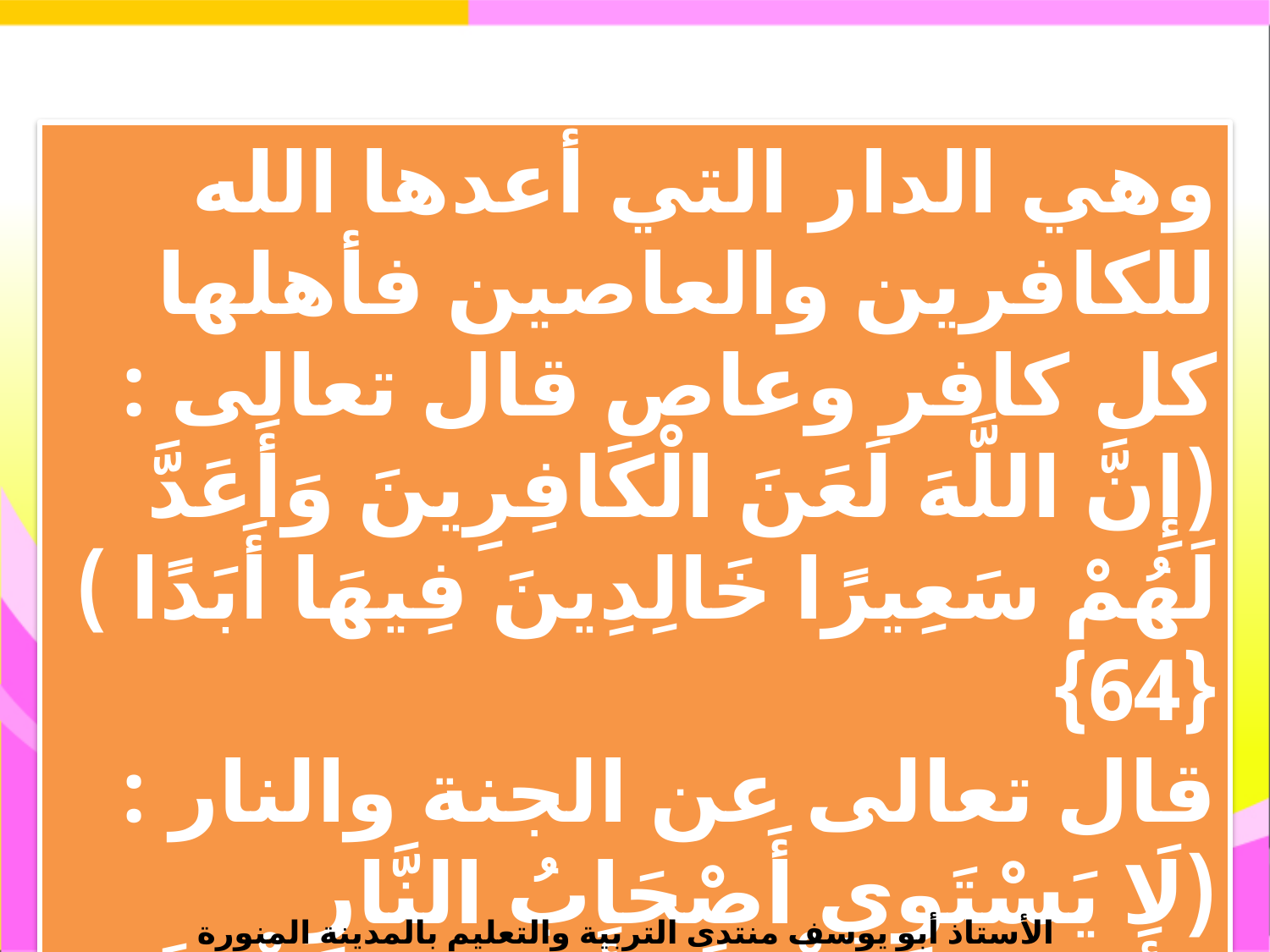

وهي الدار التي أعدها الله للكافرين والعاصين فأهلها كل كافر وعاص قال تعالى : (إِنَّ اللَّهَ لَعَنَ الْكَافِرِينَ وَأَعَدَّ لَهُمْ سَعِيرًا خَالِدِينَ فِيهَا أَبَدًا ) {64}
قال تعالى عن الجنة والنار : (لَا يَسْتَوِي أَصْحَابُ النَّارِ وَأَصْحَابُ الْجَنَّةِ أَصْحَابُ الْجَنَّةِ هُمُ الْفَائِزُونَ )
الأستاذ أبو يوسف منتدى التربية والتعليم بالمدينة المنورة